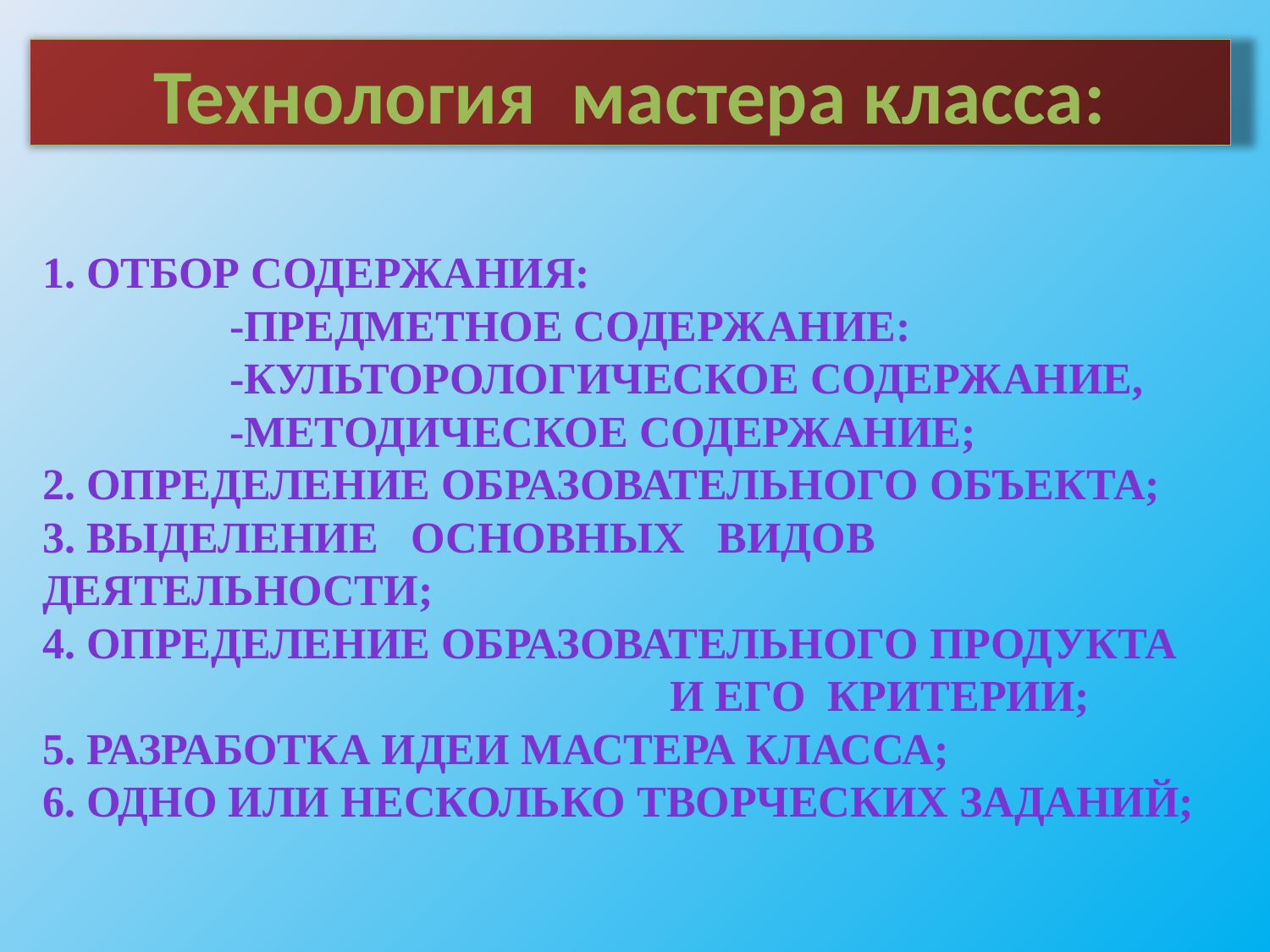

Технология  мастера класса:
1. Отбор содержания:
                 -предметное содержание:
                 -культорологическое содержание,
                 -методическое содержание;
2. определение образовательного объекта;
3. Выделение   основных   видов     деятельности;
4. Определение образовательного продукта
                                                         и его  критерии;
5. Разработка идеи мастера класса;
6. Одно или несколько творческих заданий;